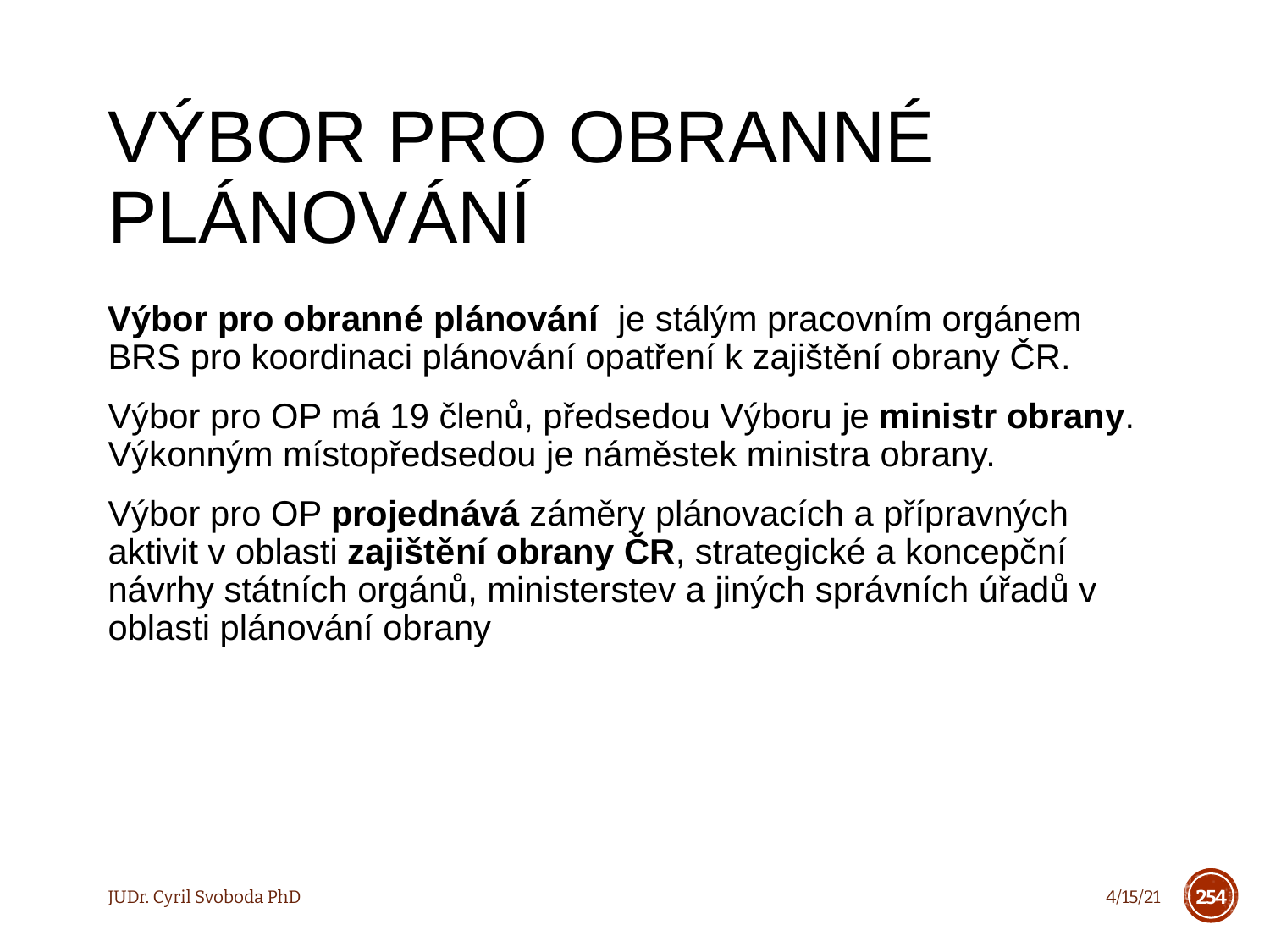

# Výbor pro obranné plánování
Výbor pro obranné plánování  je stálým pracovním orgánem BRS pro koordinaci plánování opatření k zajištění obrany ČR.
Výbor pro OP má 19 členů, předsedou Výboru je ministr obrany. Výkonným místopředsedou je náměstek ministra obrany.
Výbor pro OP projednává záměry plánovacích a přípravných aktivit v oblasti zajištění obrany ČR, strategické a koncepční návrhy státních orgánů, ministerstev a jiných správních úřadů v oblasti plánování obrany
JUDr. Cyril Svoboda PhD
4/15/21
254